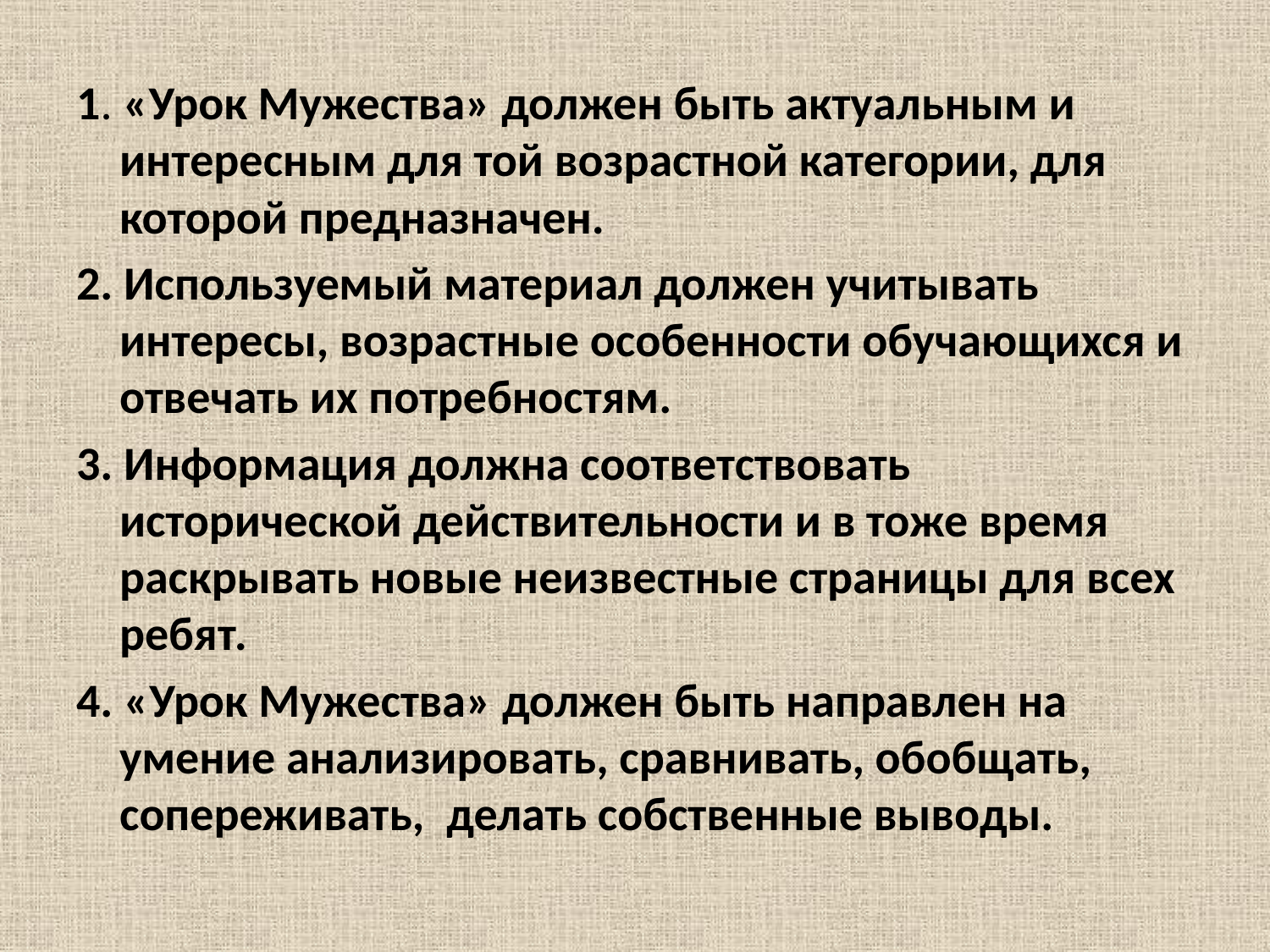

#
1. «Урок Мужества» должен быть актуальным и интересным для той возрастной категории, для которой предназначен.
2. Используемый материал должен учитывать интересы, возрастные особенности обучающихся и отвечать их потребностям.
3. Информация должна соответствовать исторической действительности и в тоже время раскрывать новые неизвестные страницы для всех ребят.
4. «Урок Мужества» должен быть направлен на умение анализировать, сравнивать, обобщать, сопереживать,  делать собственные выводы.